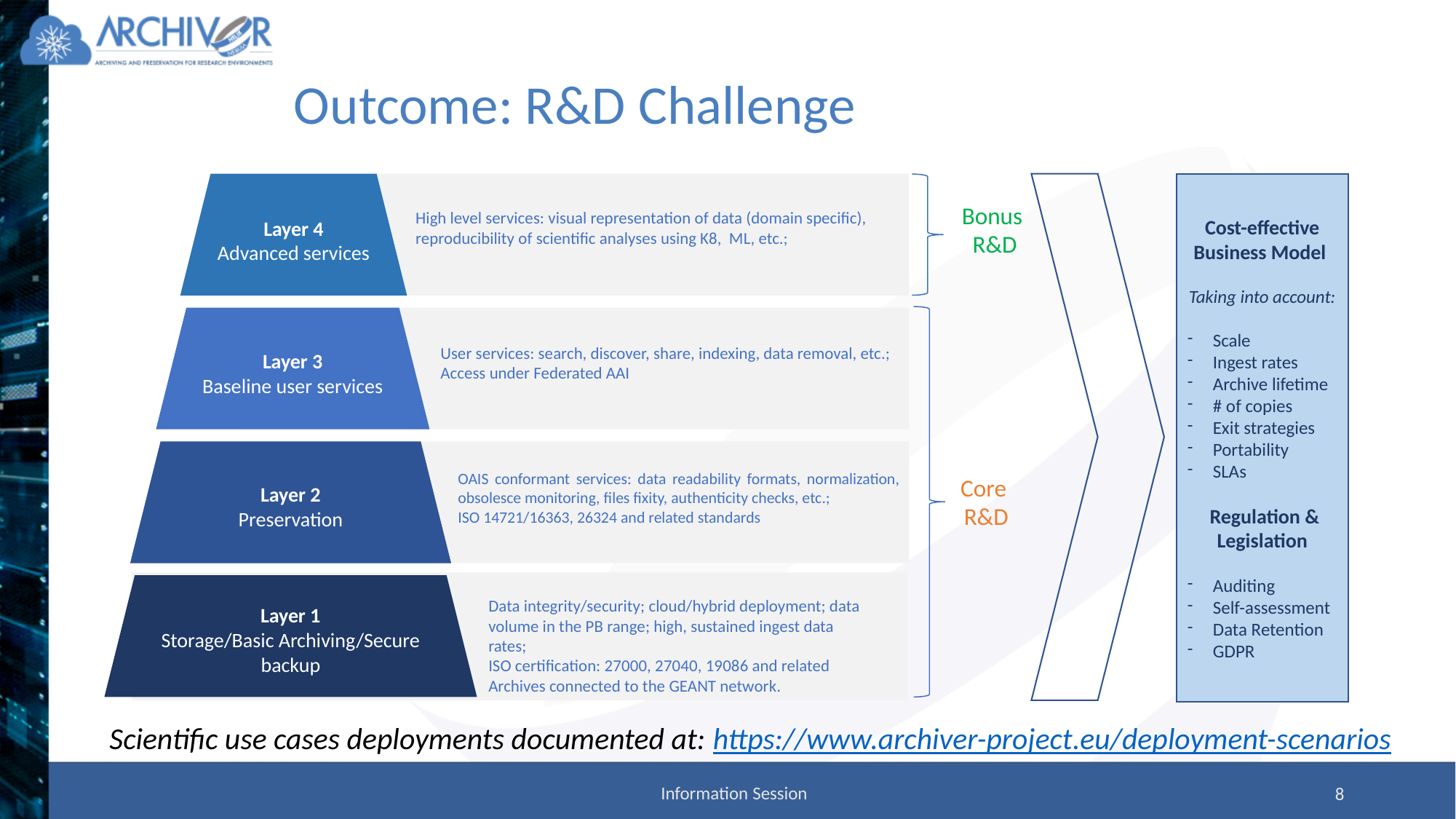

# Outcome: R&D Challenge

Layer 4
Advanced services
High level services: visual representation of data (domain specific), reproducibility of scientific analyses using K8,  ML, etc.;
Layer 3
Baseline user services

User services: search, discover, share, indexing, data removal, etc.;
Access under Federated AAI
Layer 2
Preservation

OAIS conformant services: data readability formats, normalization, obsolesce monitoring, files fixity, authenticity checks, etc.;
ISO 14721/16363, 26324 and related standards

Layer 1
Storage/Basic Archiving/Secure backup
Data integrity/security; cloud/hybrid deployment; data volume in the PB range; high, sustained ingest data rates;
ISO certification: 27000, 27040, 19086 and related
Archives connected to the GEANT network.

Cost-effective Business Model

Taking into account:

Scale
Ingest rates
Archive lifetime
# of copies
Exit strategies
Portability
SLAs

 Regulation & Legislation

Auditing
Self-assessment
Data Retention
GDPR

Bonus
R&D

Core
R&D
Scientific use cases deployments documented at: https://www.archiver-project.eu/deployment-scenarios
Information Session
8